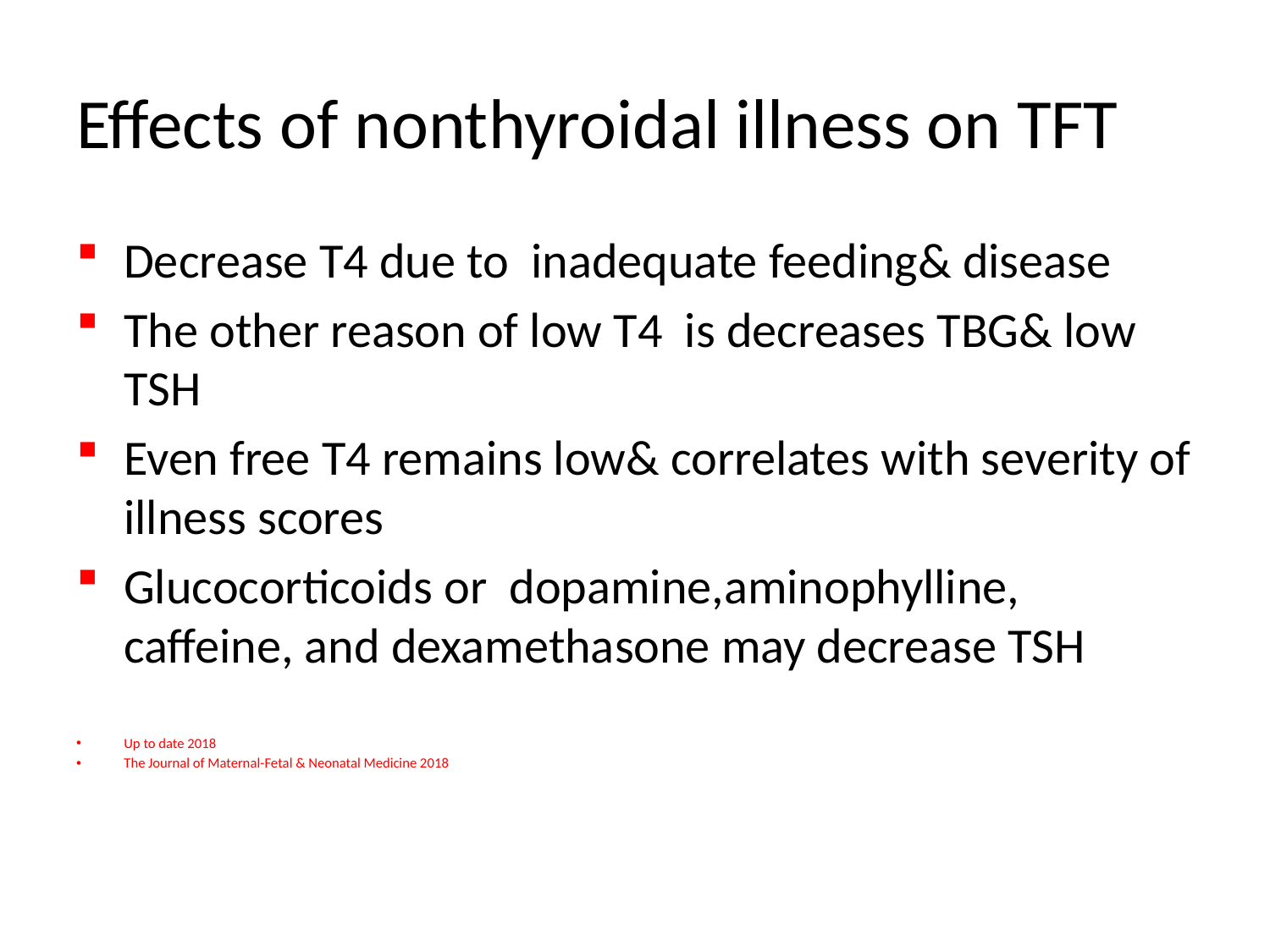

# Effects of nonthyroidal illness on TFT
Decrease T4 due to  inadequate feeding& disease
The other reason of low T4  is decreases TBG& low TSH
Even free T4 remains low& correlates with severity of illness scores
Glucocorticoids or  dopamine,aminophylline, caffeine, and dexamethasone may decrease TSH

Up to date 2018
The Journal of Maternal-Fetal & Neonatal Medicine 2018